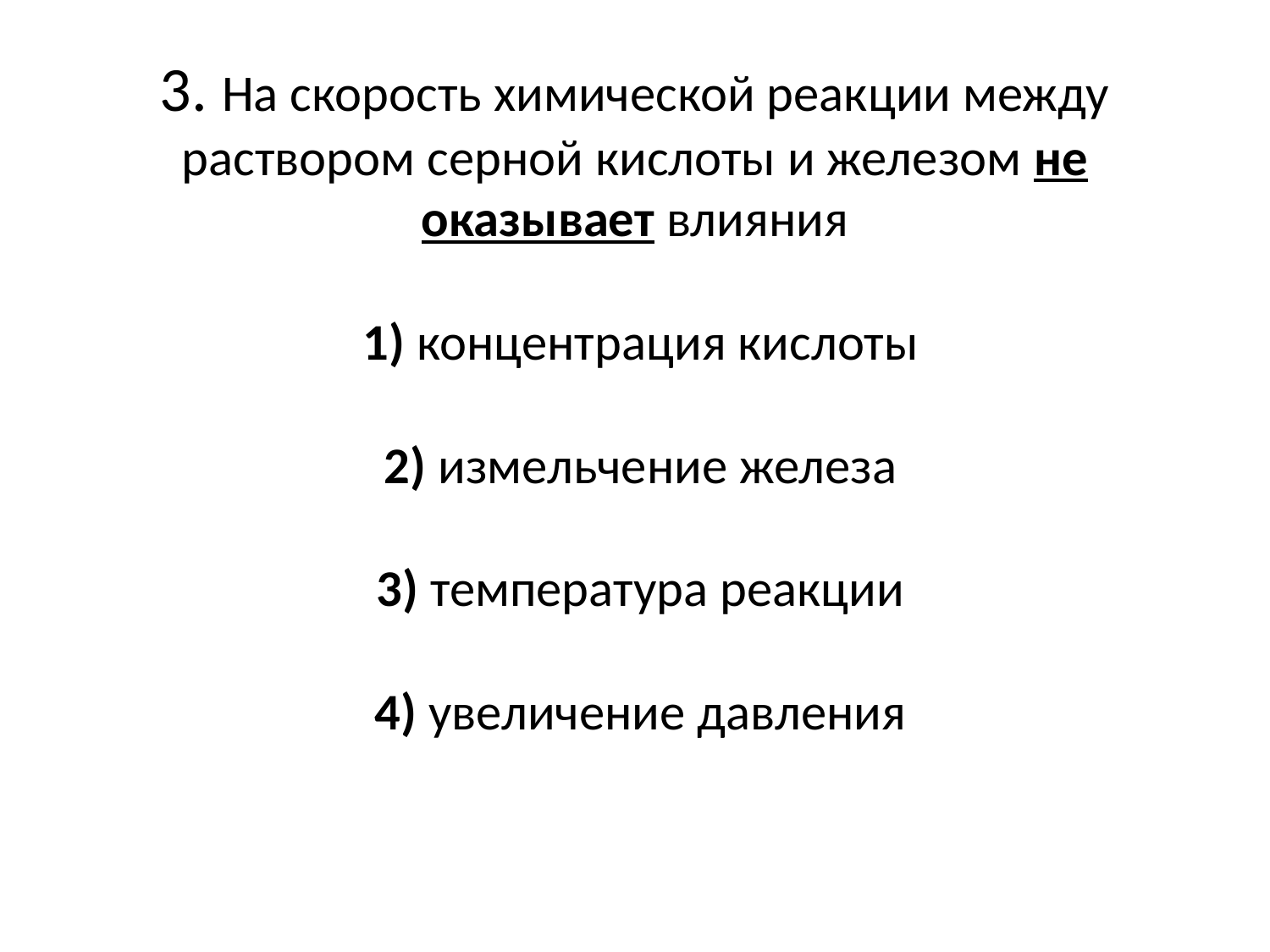

# 3. На скорость химической реакции между раствором серной кислоты и железом не оказывает влияния     1) концентрация кислоты     2) измельчение железа     3) температура реакции     4) увеличение давления